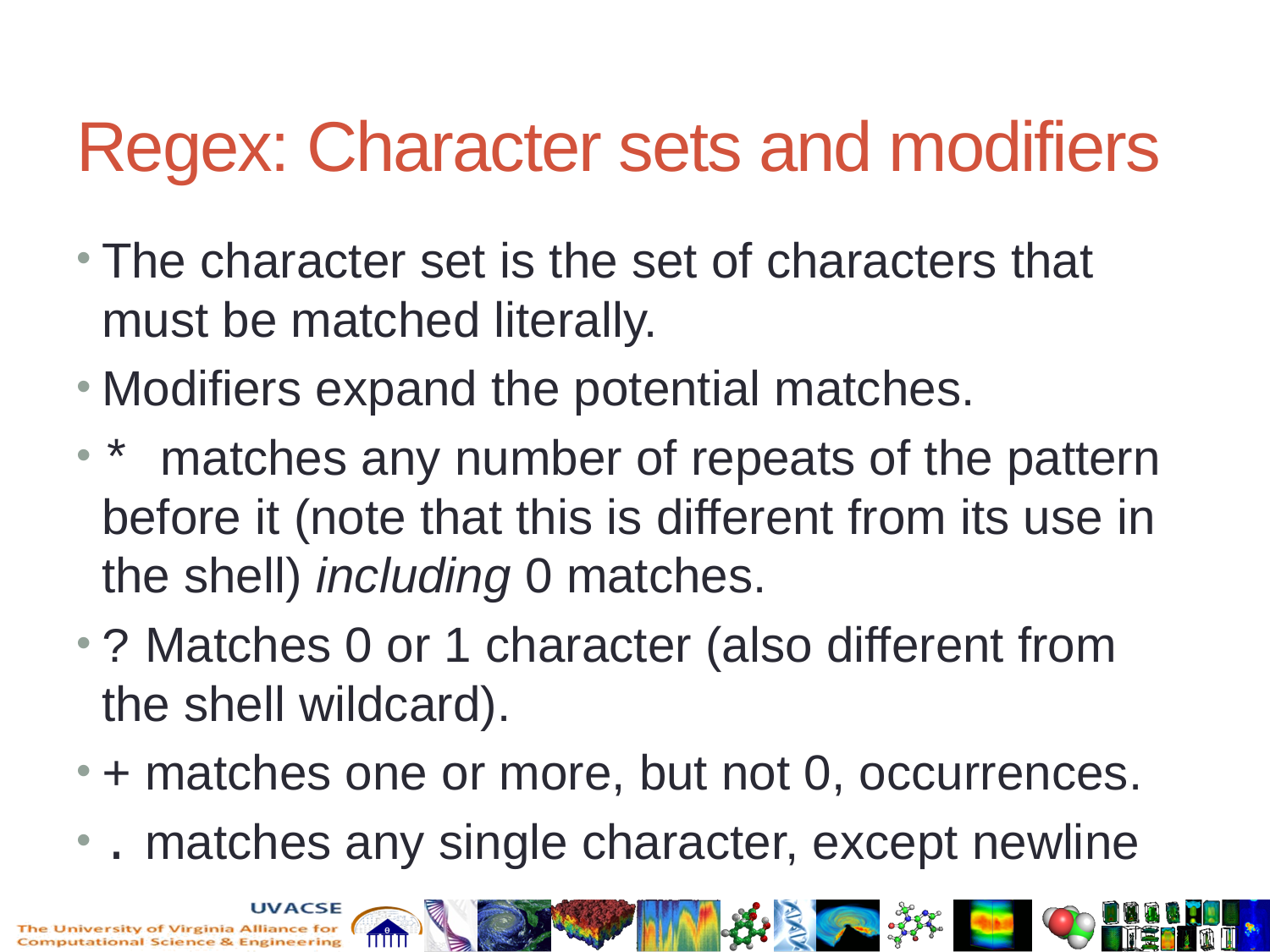

# Regex: Character sets and modifiers
The character set is the set of characters that must be matched literally.
Modifiers expand the potential matches.
* matches any number of repeats of the pattern before it (note that this is different from its use in the shell) including 0 matches.
? Matches 0 or 1 character (also different from the shell wildcard).
+ matches one or more, but not 0, occurrences.
. matches any single character, except newline